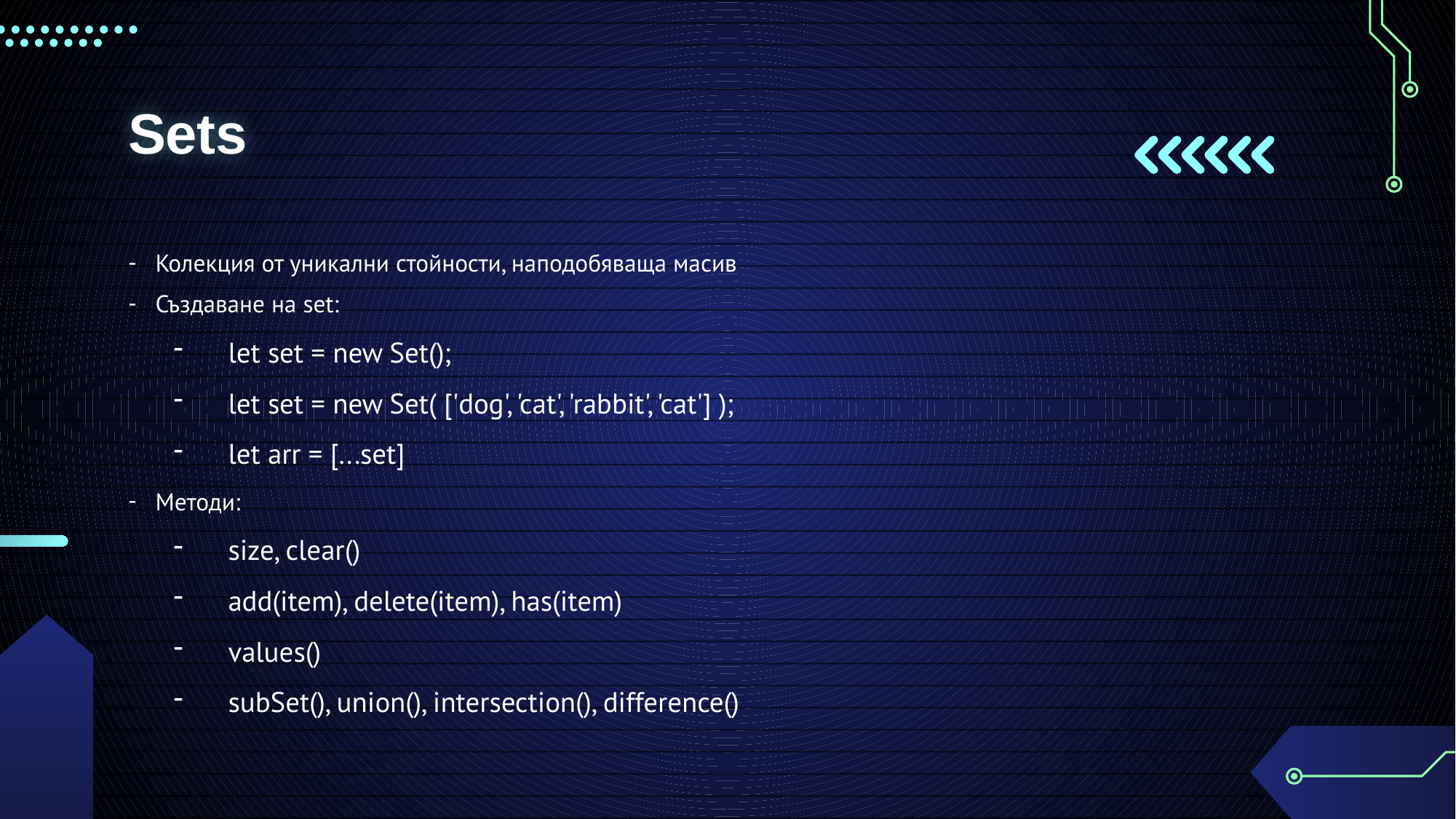

# Sets

Колекция от уникални стойности, наподобяваща масив
Създаване на set:
let set = new Set();
let set = new Set( ['dog', 'cat', 'rabbit', 'cat'] );
let arr = [...set]
Методи:
size, clear()
add(item), delete(item), has(item)
values()
subSet(), union(), intersection(), difference()